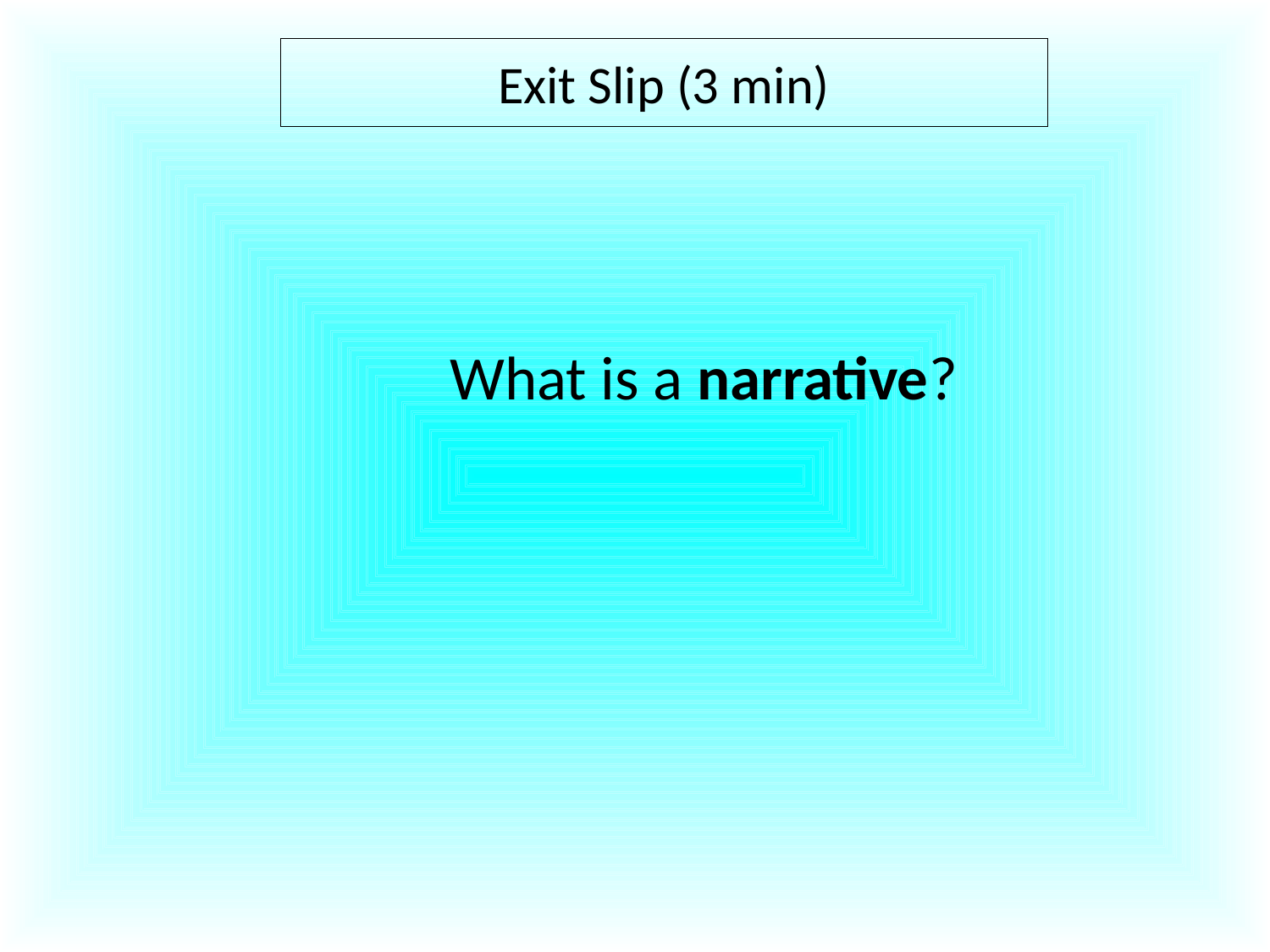

Exit Slip (3 min)

What is a narrative?